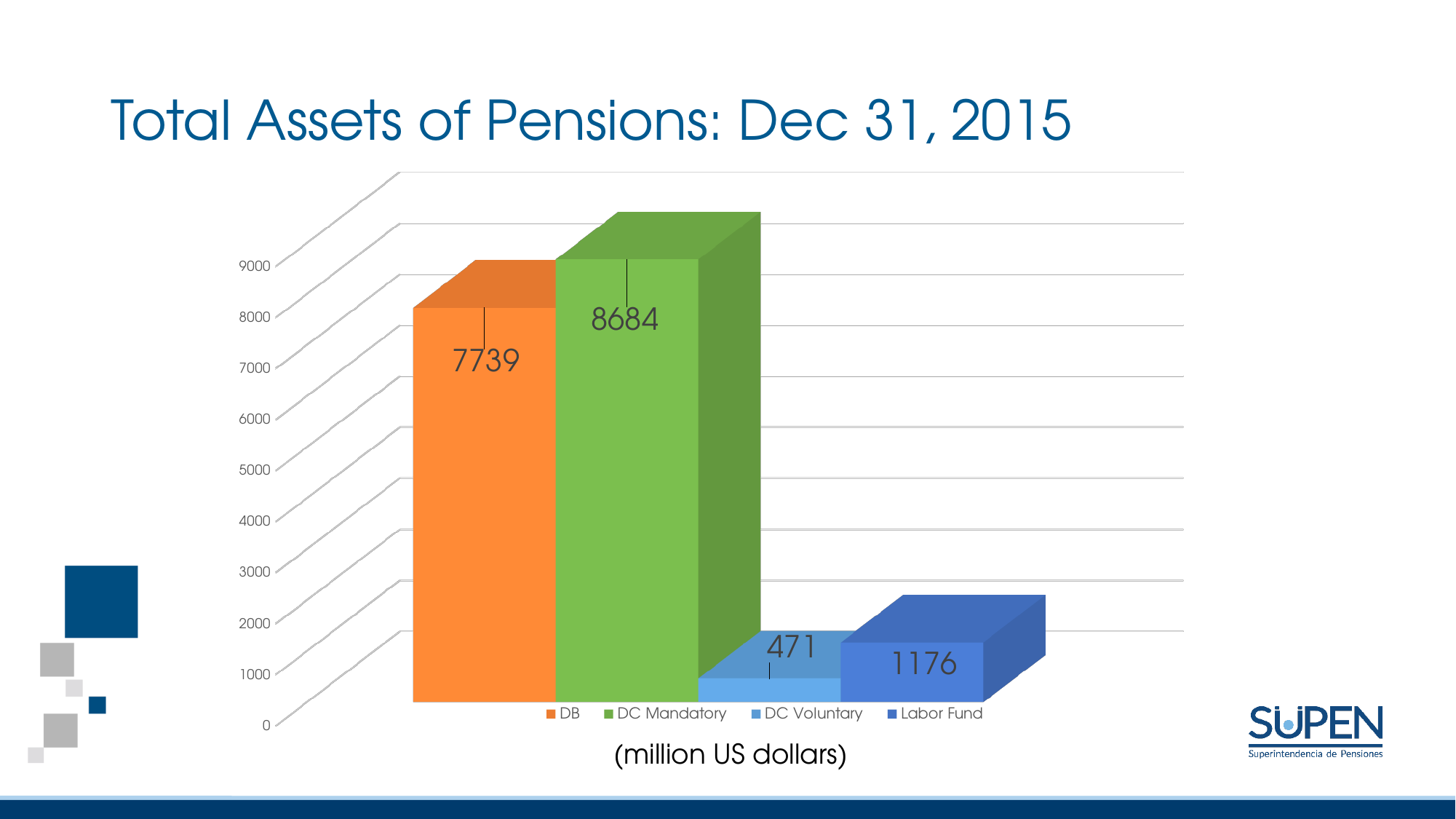

# Total Assets of Pensions: Dec 31, 2015

[unsupported chart]

 (million US dollars)